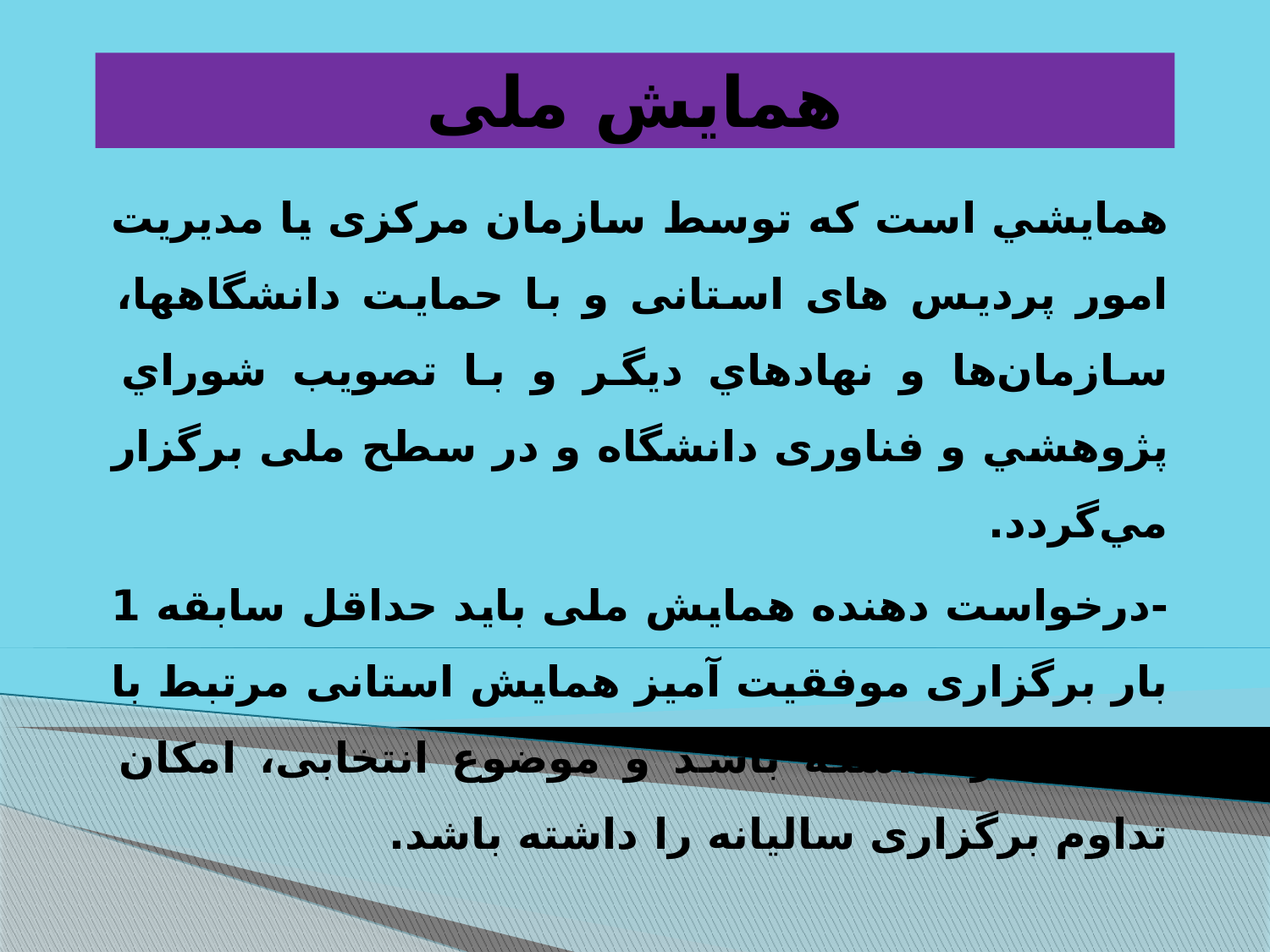

# همایش ملی
همايشي است كه توسط سازمان مرکزی یا مدیریت امور پردیس های استانی و با حمايت دانشگاهها، سازمان‌ها و نهاد‌هاي ديگر و با تصويب شوراي پژوهشي و فناوری دانشگاه و در سطح ملی برگزار مي‌گردد.
-درخواست دهنده همایش ملی باید حداقل سابقه 1 بار برگزاری موفقیت آمیز همایش استانی مرتبط با موضوع را داشته باشد و موضوع انتخابی، امکان تداوم برگزاری سالیانه را داشته باشد.